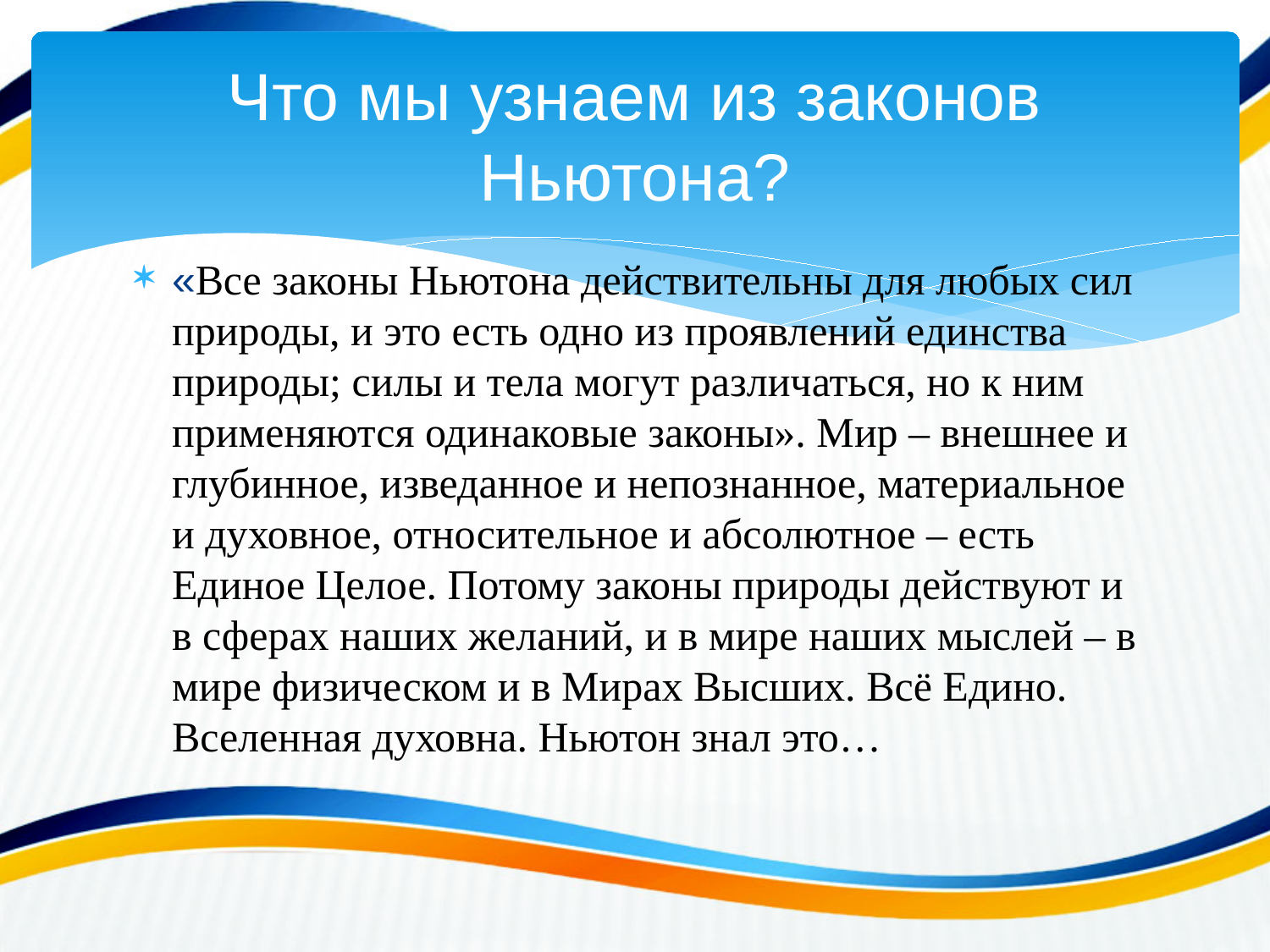

# Что мы узнаем из законов Ньютона?
«Все законы Ньютона действительны для любых сил природы, и это есть одно из проявлений единства природы; силы и тела могут различаться, но к ним применяются одинаковые законы». Мир – внешнее и глубинное, изведанное и непознанное, материальное и духовное, относительное и абсолютное – есть Единое Целое. Потому законы природы действуют и в сферах наших желаний, и в мире наших мыслей – в мире физическом и в Мирах Высших. Всё Едино. Вселенная духовна. Ньютон знал это…